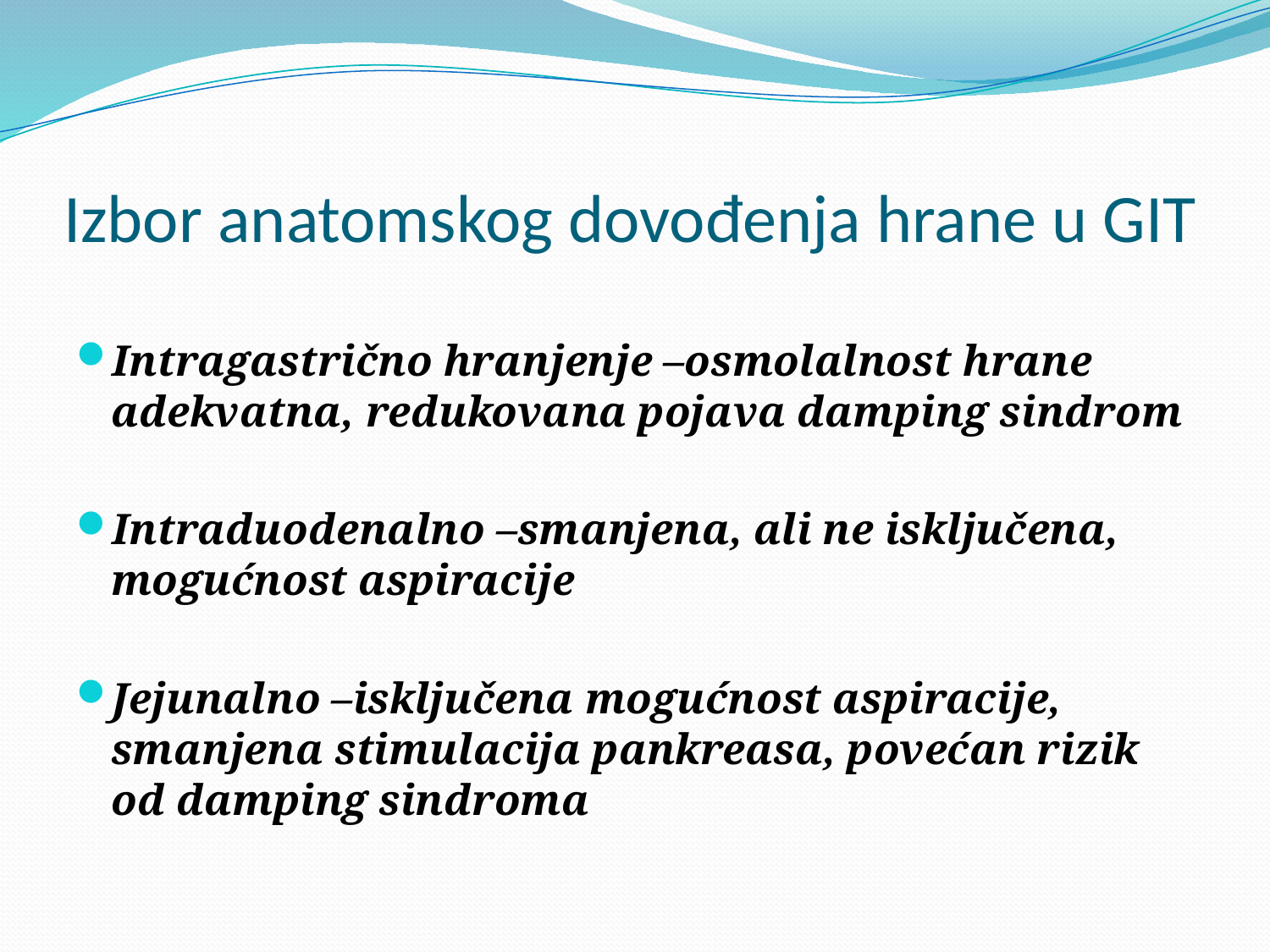

# Izbor anatomskog dovođenja hrane u GIT

Intragastrično hranjenje –osmolalnost hrane adekvatna, redukovana pojava damping sindrom

Intraduodenalno –smanjena, ali ne isključena, mogućnost aspiracije

Jejunalno –isključena mogućnost aspiracije, smanjena stimulacija pankreasa, povećan rizik od damping sindroma